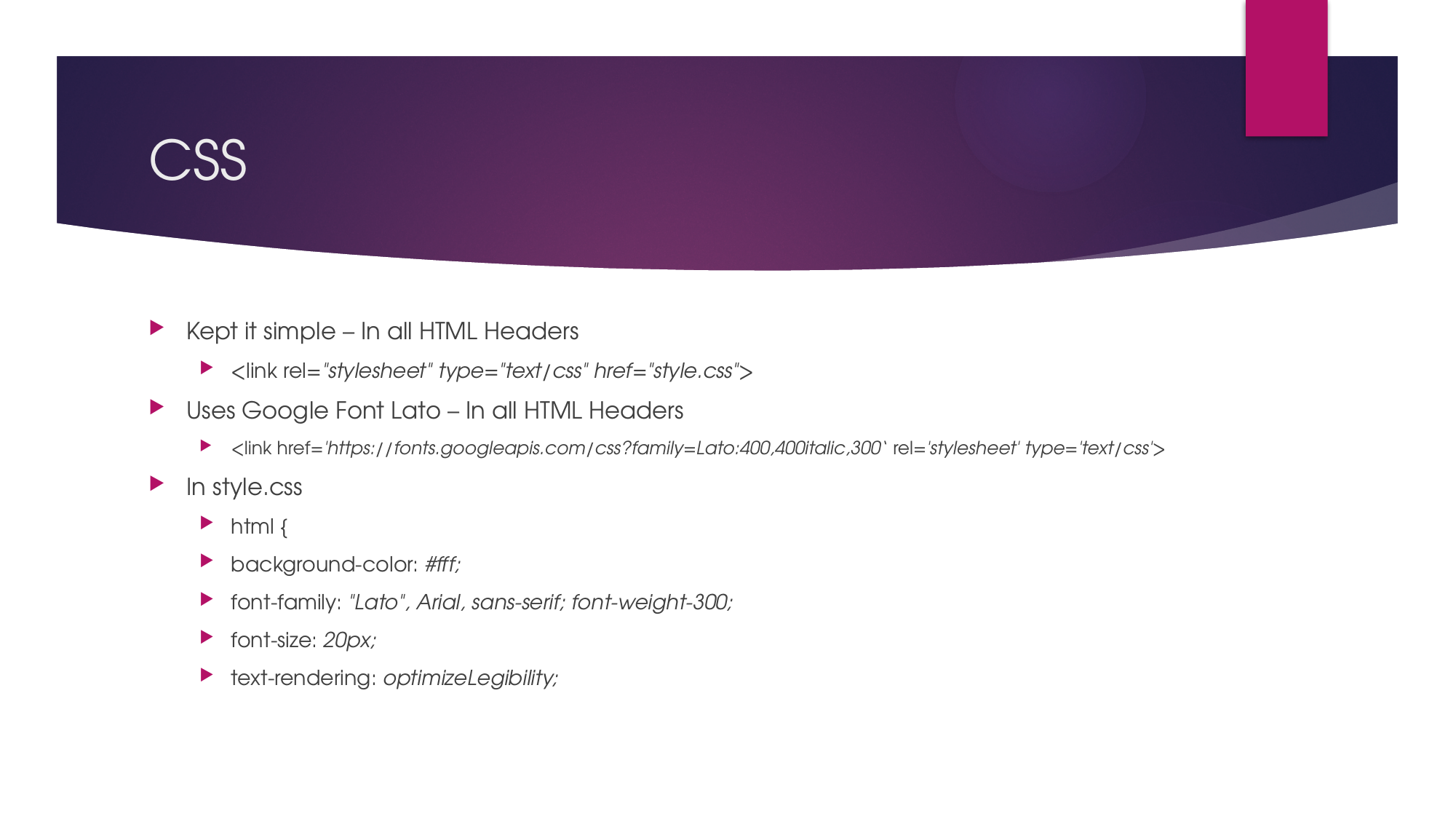

# CSS
Kept it simple – In all HTML Headers
<link rel="stylesheet" type="text/css" href="style.css">
Uses Google Font Lato – In all HTML Headers
<link href='https://fonts.googleapis.com/css?family=Lato:400,400italic,300‘ rel='stylesheet' type='text/css'>
In style.css
html {
background-color: #fff;
font-family: "Lato", Arial, sans-serif; font-weight-300;
font-size: 20px;
text-rendering: optimizeLegibility;